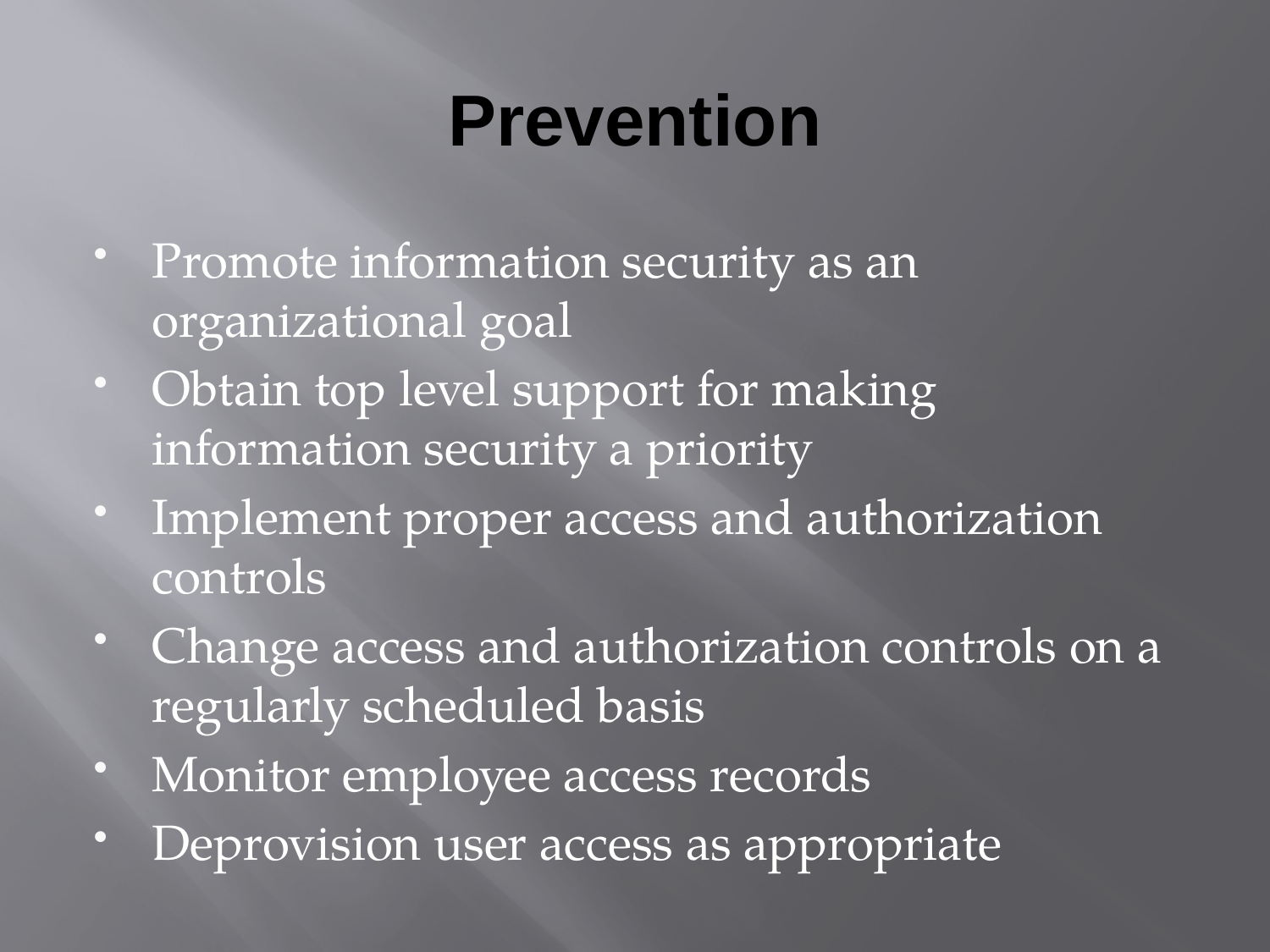

# Prevention
Promote information security as an organizational goal
Obtain top level support for making information security a priority
Implement proper access and authorization controls
Change access and authorization controls on a regularly scheduled basis
Monitor employee access records
Deprovision user access as appropriate